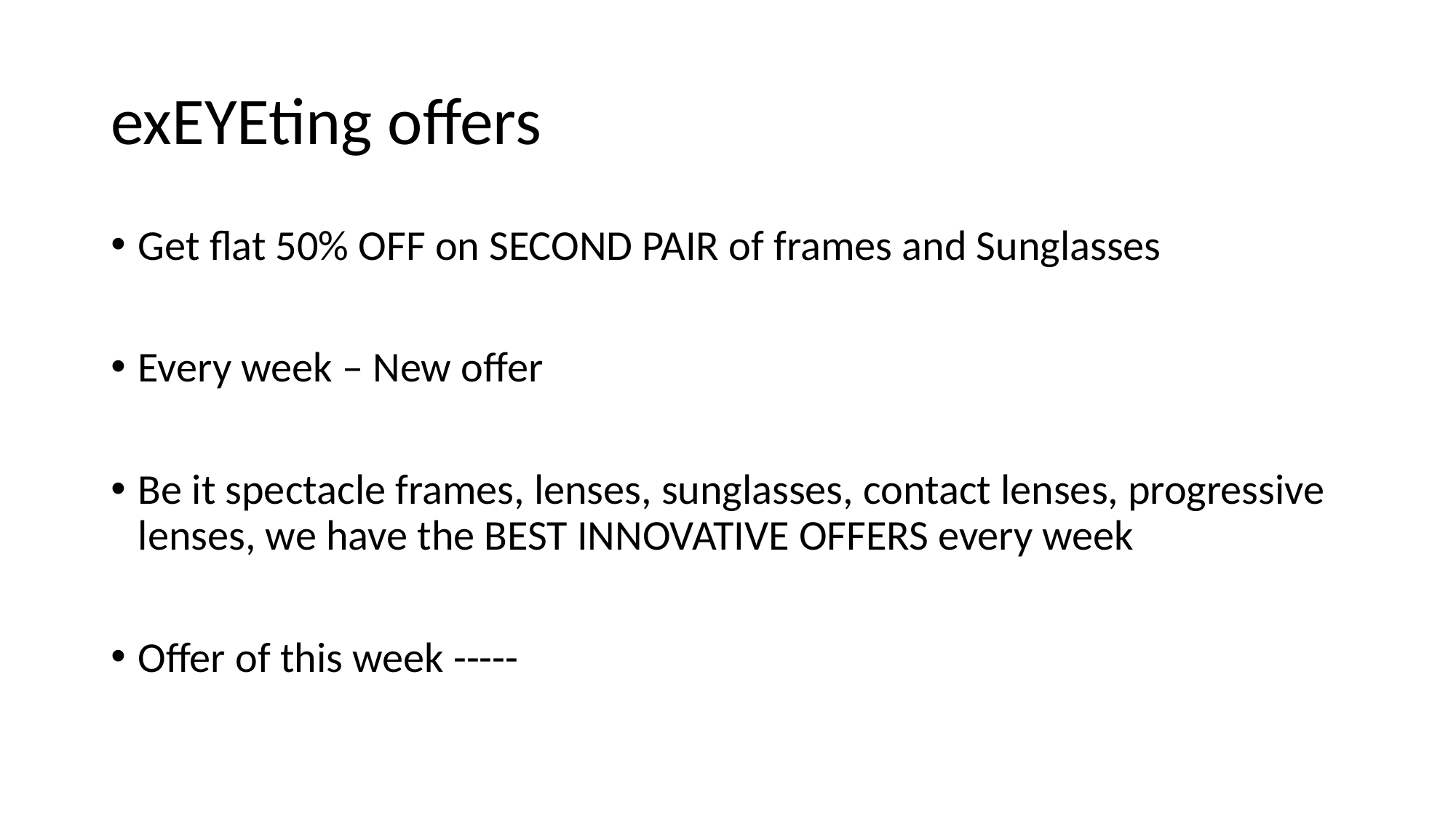

# exEYEting offers
Get flat 50% OFF on SECOND PAIR of frames and Sunglasses

Every week – New offer

Be it spectacle frames, lenses, sunglasses, contact lenses, progressive lenses, we have the BEST INNOVATIVE OFFERS every week

Offer of this week -----